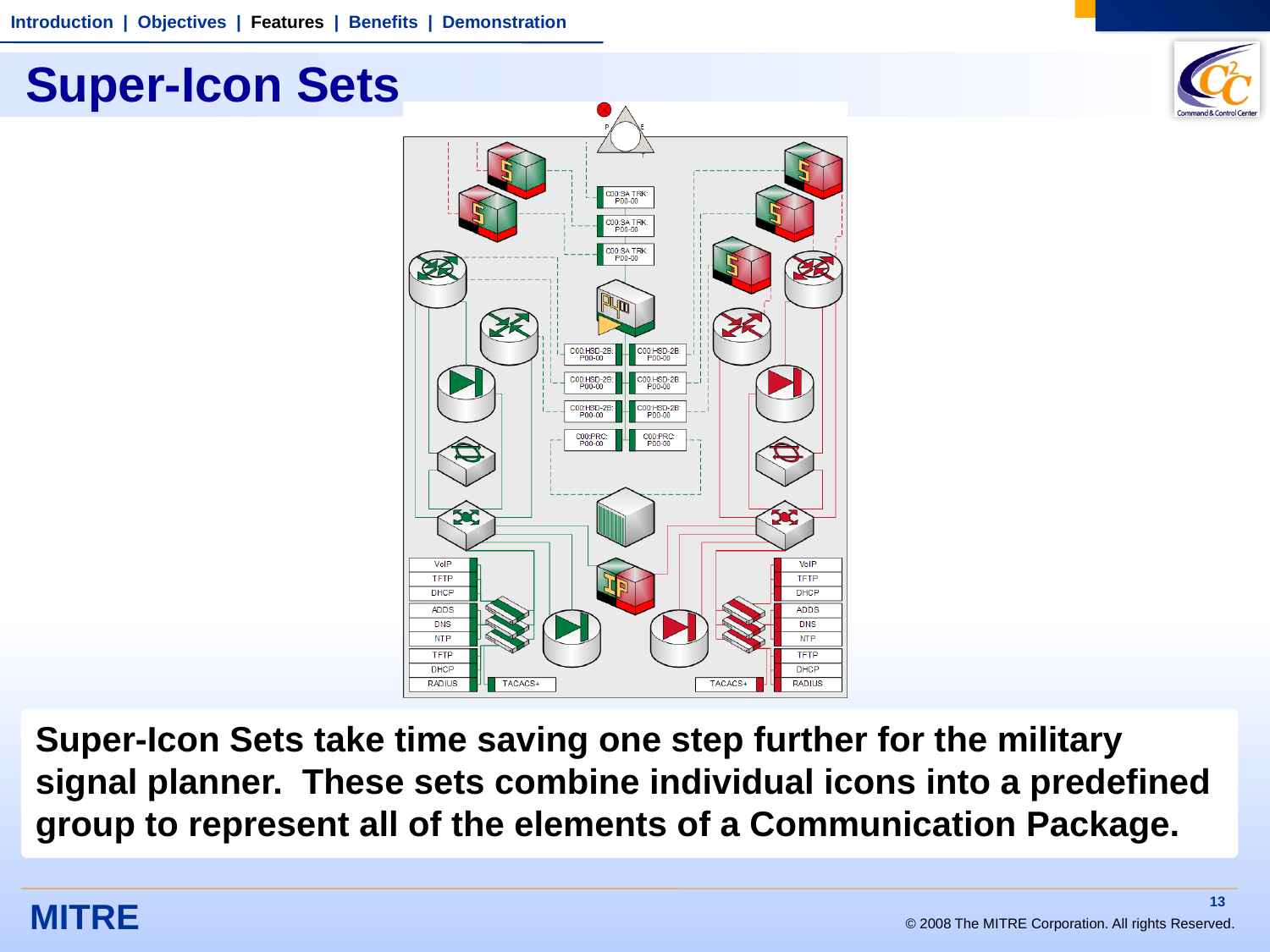

Introduction  |  Objectives  |  Features  |  Benefits  |  Demonstration
# Super-Icon Sets
Super-Icon Sets take time saving one step further for the military signal planner.  These sets combine individual icons into a predefined group to represent all of the elements of a Communication Package.

13